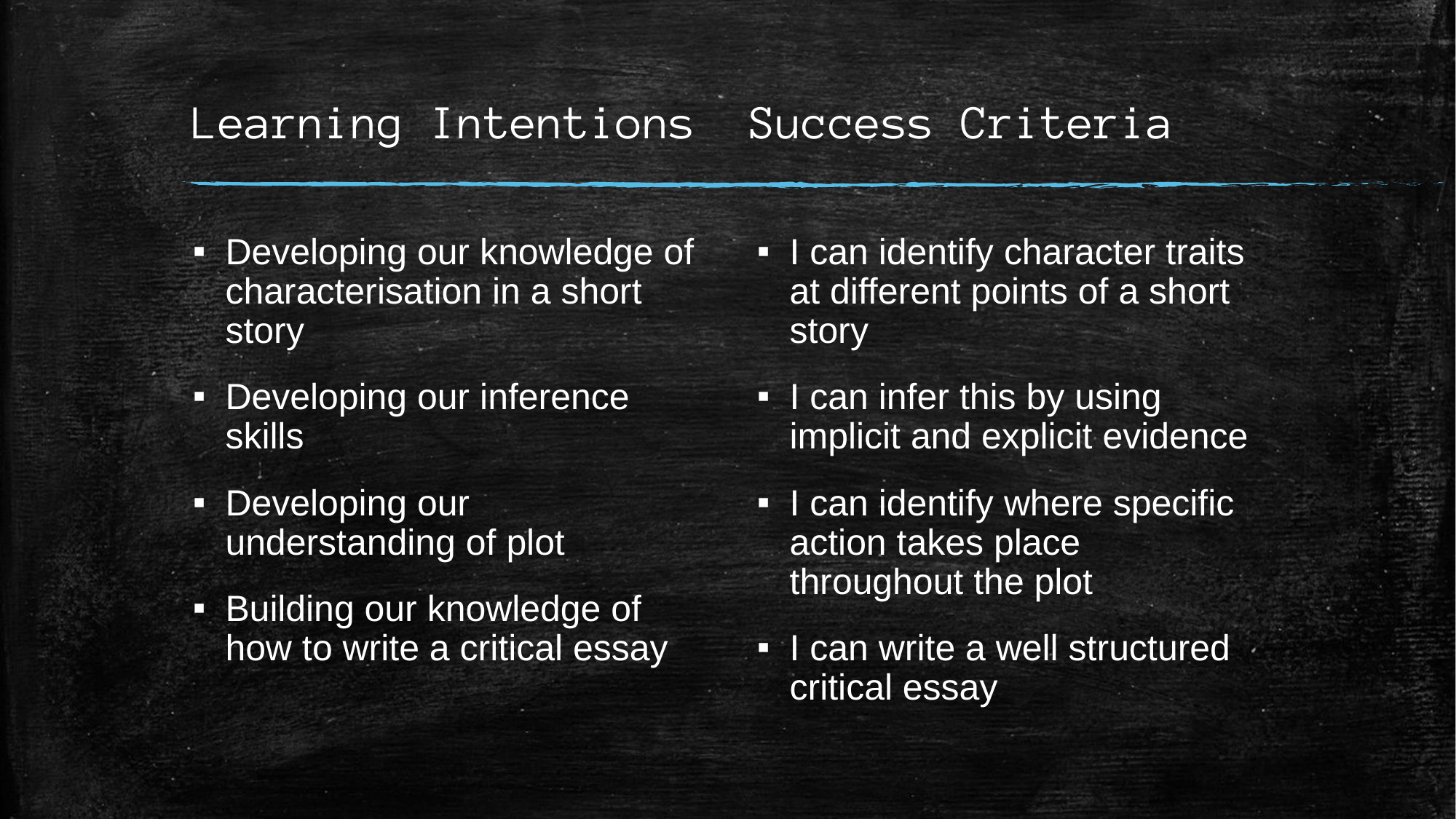

# Learning Intentions  Success Criteria
Developing our knowledge of characterisation in a short story
Developing our inference skills
Developing our understanding of plot
Building our knowledge of how to write a critical essay
I can identify character traits at different points of a short story
I can infer this by using implicit and explicit evidence
I can identify where specific action takes place throughout the plot
I can write a well structured critical essay